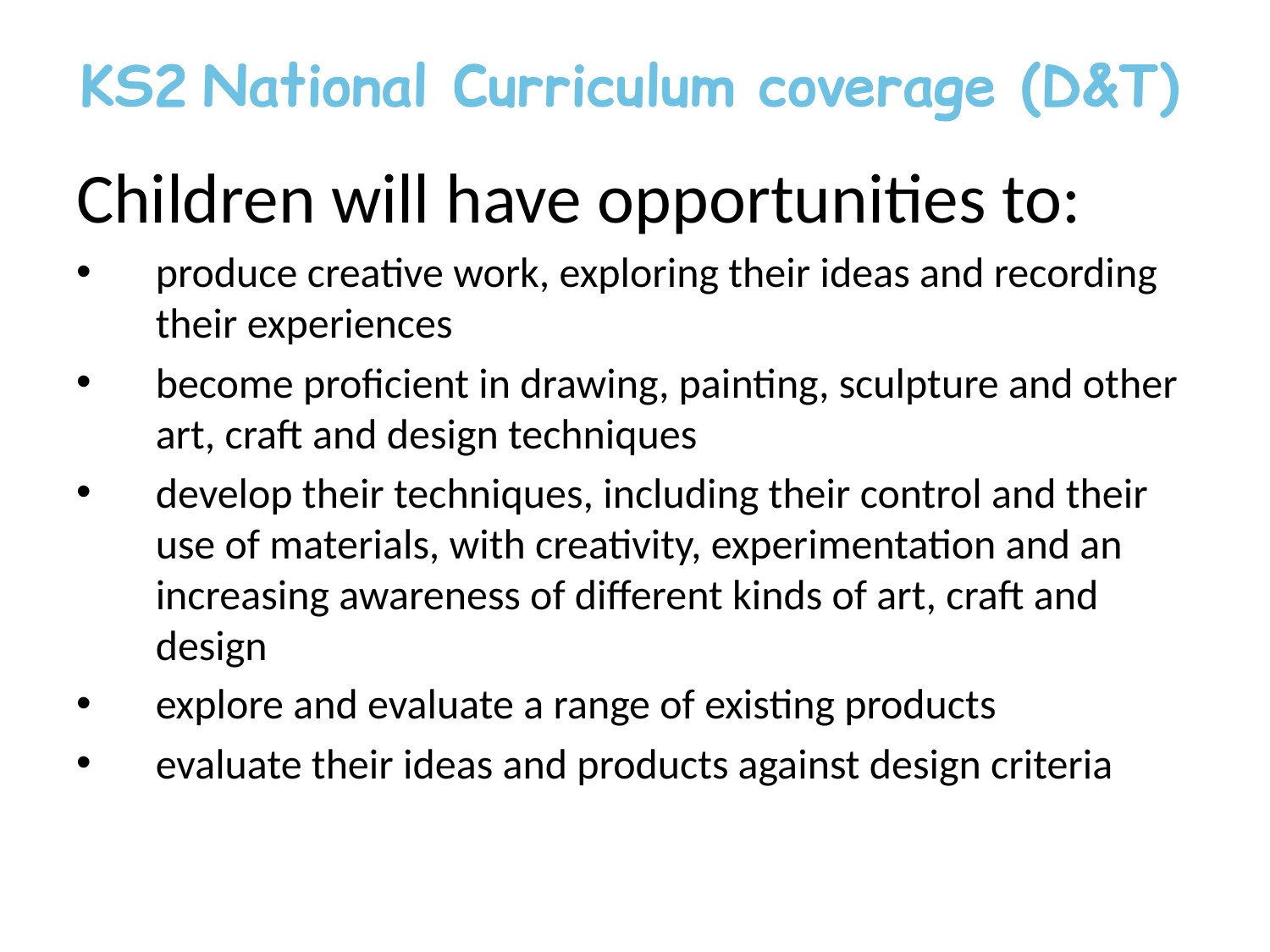

# KS2 National Curriculum coverage (D&T)
Children will have opportunities to:
produce creative work, exploring their ideas and recording their experiences
become proficient in drawing, painting, sculpture and other art, craft and design techniques
develop their techniques, including their control and their use of materials, with creativity, experimentation and an increasing awareness of different kinds of art, craft and design
explore and evaluate a range of existing products
evaluate their ideas and products against design criteria